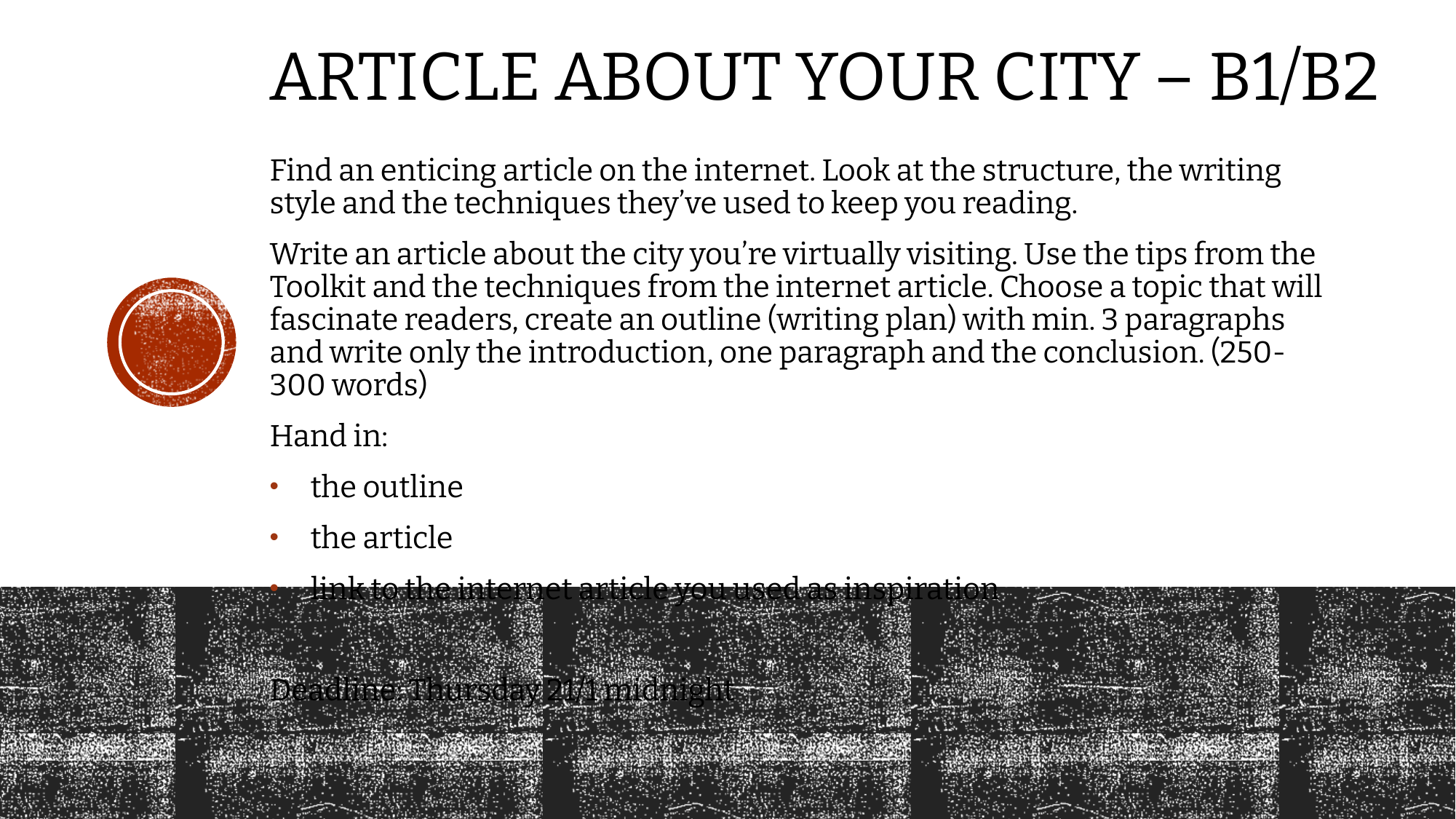

# Article about your city – b1/b2
Find an enticing article on the internet. Look at the structure, the writing style and the techniques they’ve used to keep you reading.
Write an article about the city you’re virtually visiting. Use the tips from the Toolkit and the techniques from the internet article. Choose a topic that will fascinate readers, create an outline (writing plan) with min. 3 paragraphs and write only the introduction, one paragraph and the conclusion. (250-300 words)
Hand in:
the outline
the article
link to the internet article you used as inspiration

Deadline: Thursday 21/1 midnight